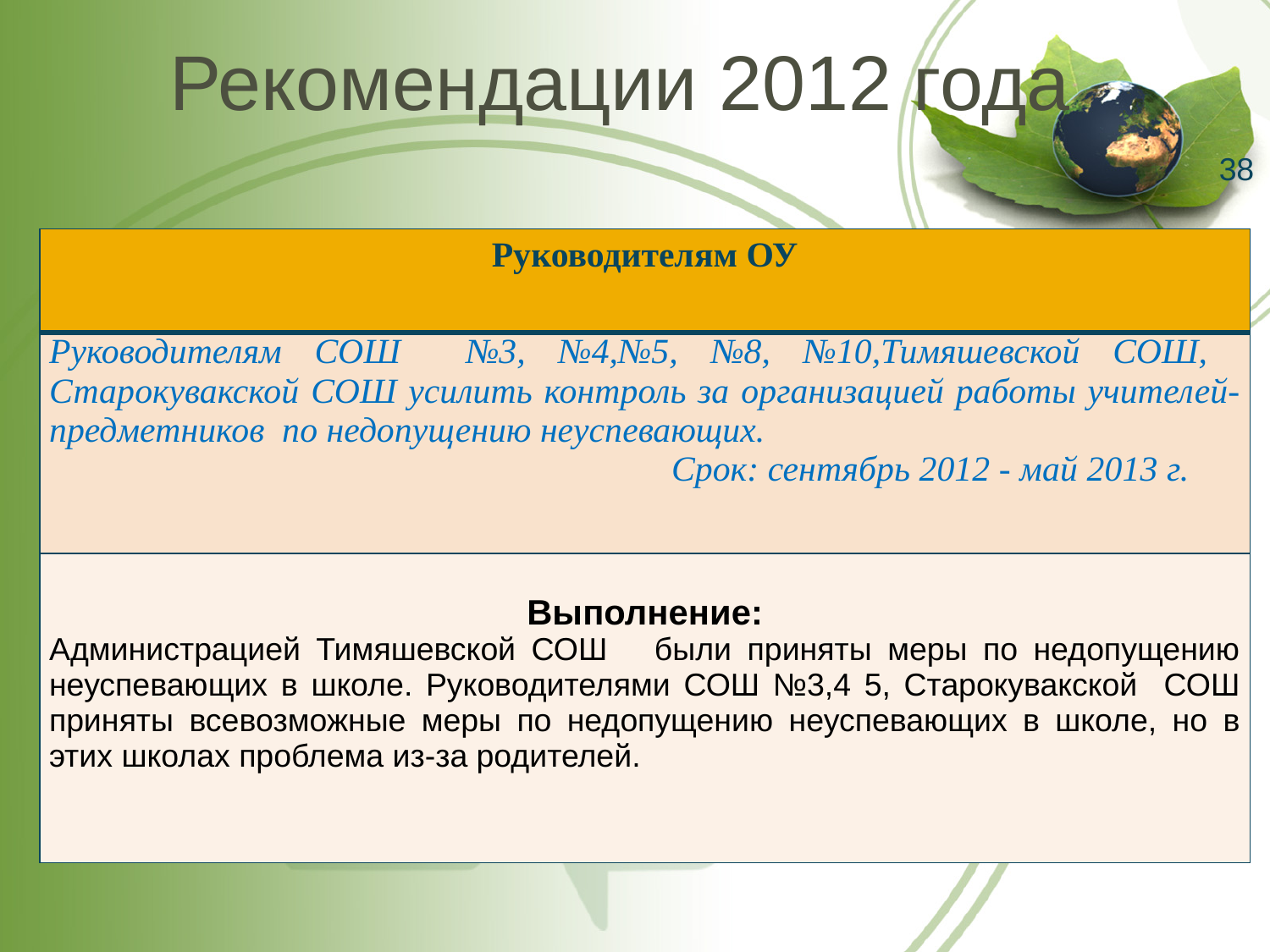

# Рекомендации 2012 года
38
| Руководителям ОУ |
| --- |
| Руководителям СОШ №3, №4,№5, №8, №10,Тимяшевской СОШ, Старокувакской СОШ усилить контроль за организацией работы учителей- предметников по недопущению неуспевающих. Срок: сентябрь 2012 - май 2013 г. |
| Выполнение: Администрацией Тимяшевской СОШ были приняты меры по недопущению неуспевающих в школе. Руководителями СОШ №3,4 5, Старокувакской СОШ приняты всевозможные меры по недопущению неуспевающих в школе, но в этих школах проблема из-за родителей. |